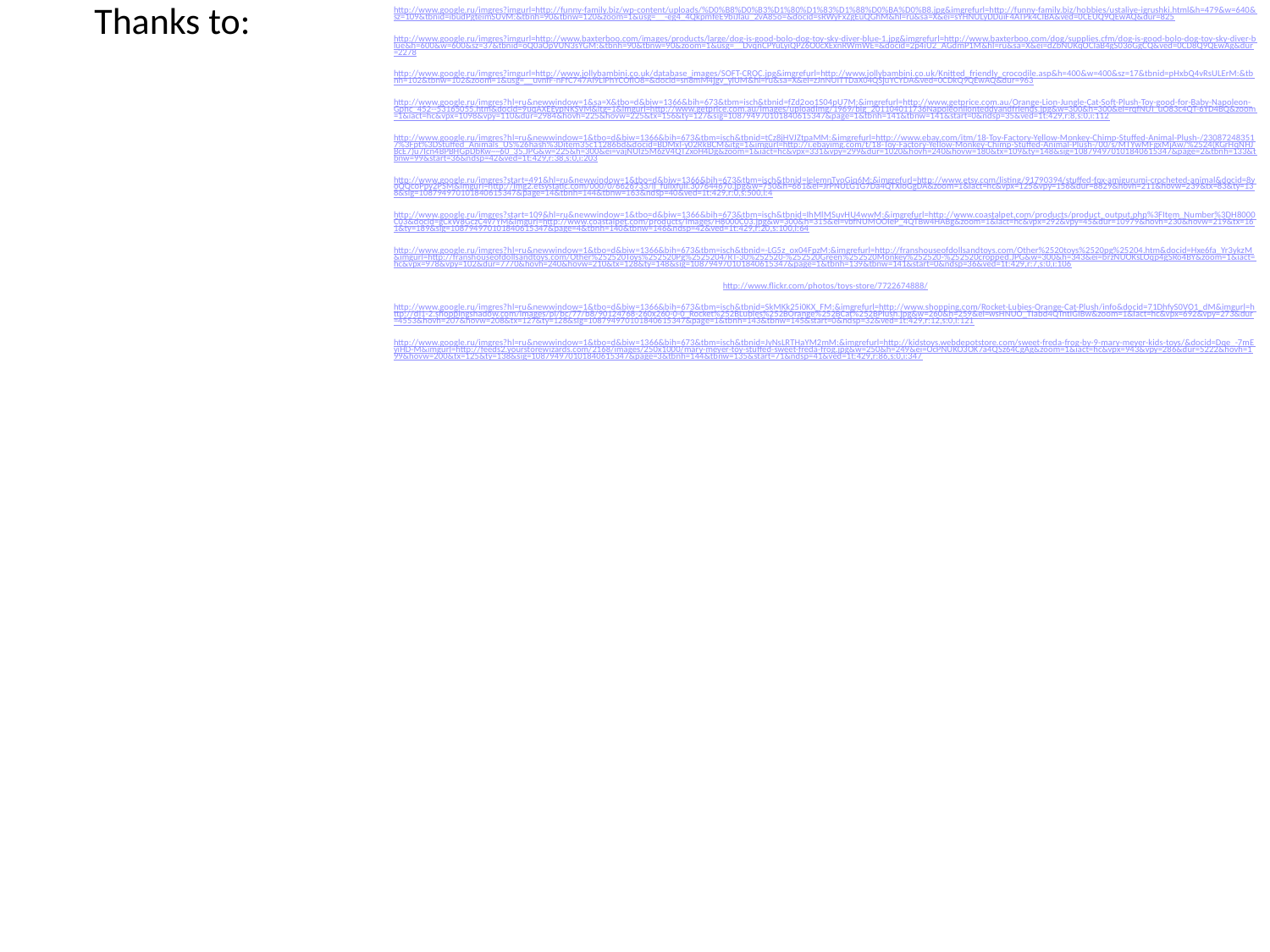

# Thanks to:
http://www.google.ru/imgres?imgurl=http://funny-family.biz/wp-content/uploads/%D0%B8%D0%B3%D1%80%D1%83%D1%88%D0%BA%D0%B8.jpg&imgrefurl=http://funny-family.biz/hobbies/ustaliye-igrushki.html&h=479&w=640&sz=109&tbnid=ibudPgteimSUvM:&tbnh=90&tbnw=120&zoom=1&usg=__-eg4_4QkpmfeE9biJlau_2vA85o=&docid=sRWyFxZgEuQGhM&hl=ru&sa=X&ei=sYHNULyDDuiF4ATPk4CIBA&ved=0CEUQ9QEwAQ&dur=825

http://www.google.ru/imgres?imgurl=http://www.baxterboo.com/images/products/large/dog-is-good-bolo-dog-toy-sky-diver-blue-1.jpg&imgrefurl=http://www.baxterboo.com/dog/supplies.cfm/dog-is-good-bolo-dog-toy-sky-diver-blue&h=600&w=600&sz=37&tbnid=oQ0aOpVUN3sYGM:&tbnh=90&tbnw=90&zoom=1&usg=__DvqnCPYuLyiQPZ6O0cXExnRWmWE=&docid=2p4iU2_AGdmP1M&hl=ru&sa=X&ei=dZbNUKqOCIaB4gS03oGgCQ&ved=0CD8Q9QEwAg&dur=2278

http://www.google.ru/imgres?imgurl=http://www.jollybambini.co.uk/database_images/SOFT-CROC.jpg&imgrefurl=http://www.jollybambini.co.uk/Knitted_friendly_crocodile.asp&h=400&w=400&sz=17&tbnid=pHxbQ4vRsULErM:&tbnh=102&tbnw=102&zoom=1&usg=__uvnfF-nFfC747Ai9LiPhYCOflO8=&docid=sn8mM4jgv_yiUM&hl=ru&sa=X&ei=zJnNUITTDaX04QSjuYCYDA&ved=0CDkQ9QEwAQ&dur=963

http://www.google.ru/imgres?hl=ru&newwindow=1&sa=X&tbo=d&biw=1366&bih=673&tbm=isch&tbnid=fZd2oo1S04pU7M:&imgrefurl=http://www.getprice.com.au/Orange-Lion-Jungle-Cat-Soft-Plush-Toy-good-for-Baby-Napoleon-Gpnc_452--53165055.htm&docid=9uqAXEEypNKSVM&itg=1&imgurl=http://www.getprice.com.au/images/uploadimg/1969/big_201104011736Napoleonlionteddyandfriends.jpg&w=300&h=300&ei=rqfNUI_uO83c4QT-6YD4BQ&zoom=1&iact=hc&vpx=1098&vpy=110&dur=2984&hovh=225&hovw=225&tx=156&ty=127&sig=108794970101840615347&page=1&tbnh=141&tbnw=141&start=0&ndsp=35&ved=1t:429,r:8,s:0,i:112

http://www.google.ru/imgres?hl=ru&newwindow=1&tbo=d&biw=1366&bih=673&tbm=isch&tbnid=tCz8jHVJZtpaMM:&imgrefurl=http://www.ebay.com/itm/18-Toy-Factory-Yellow-Monkey-Chimp-Stuffed-Animal-Plush-/230872483517%3Fpt%3DStuffed_Animals_US%26hash%3Ditem35c11286bd&docid=BDMxl-y02RkBCM&itg=1&imgurl=http://i.ebayimg.com/t/18-Toy-Factory-Yellow-Monkey-Chimp-Stuffed-Animal-Plush-/00/s/MTYwMFgxMjAw/%2524(KGrHqNHJBcE7)u7Icn4BPBHGpDbKw~~60_35.JPG&w=225&h=300&ei=vajNUIz5M6zV4QTZxoH4Dg&zoom=1&iact=hc&vpx=331&vpy=299&dur=1020&hovh=240&hovw=180&tx=109&ty=148&sig=108794970101840615347&page=2&tbnh=133&tbnw=99&start=36&ndsp=42&ved=1t:429,r:38,s:0,i:203

http://www.google.ru/imgres?start=491&hl=ru&newwindow=1&tbo=d&biw=1366&bih=673&tbm=isch&tbnid=IelemnTyoGiq6M:&imgrefurl=http://www.etsy.com/listing/91790394/stuffed-fox-amigurumi-crocheted-animal&docid=8yoQQcoPpy2PSM&imgurl=http://img2.etsystatic.com/000/0/6626733/il_fullxfull.307644670.jpg&w=750&h=661&ei=JrPNULG1G7Da4QTXloGgDA&zoom=1&iact=hc&vpx=125&vpy=156&dur=8829&hovh=211&hovw=239&tx=83&ty=138&sig=108794970101840615347&page=14&tbnh=144&tbnw=163&ndsp=40&ved=1t:429,r:0,s:500,i:4

http://www.google.ru/imgres?start=109&hl=ru&newwindow=1&tbo=d&biw=1366&bih=673&tbm=isch&tbnid=IhMlMSuvHU4wwM:&imgrefurl=http://www.coastalpet.com/products/product_output.php%3FItem_Number%3DH8000C03&docid=gCkW8GczC4v7YM&imgurl=http://www.coastalpet.com/products/images/H8000C03.jpg&w=300&h=315&ei=vbfNUMOOIeP_4QTBw4HABg&zoom=1&iact=hc&vpx=292&vpy=45&dur=10979&hovh=230&hovw=219&tx=161&ty=189&sig=108794970101840615347&page=4&tbnh=140&tbnw=146&ndsp=42&ved=1t:429,r:20,s:100,i:64

http://www.google.ru/imgres?hl=ru&newwindow=1&tbo=d&biw=1366&bih=673&tbm=isch&tbnid=-LG5z_ox04FpzM:&imgrefurl=http://franshouseofdollsandtoys.com/Other%2520toys%2520pg%25204.htm&docid=Hxe6fa_Yr3ykzM&imgurl=http://franshouseofdollsandtoys.com/Other%252520Toys%252520Pg%2525204/RT-30%252520-%252520Green%252520Monkey%252520-%252520cropped.JPG&w=300&h=343&ei=brzNUOKsLOqp4gSRo4BY&zoom=1&iact=hc&vpx=978&vpy=102&dur=7770&hovh=240&hovw=210&tx=128&ty=148&sig=108794970101840615347&page=1&tbnh=139&tbnw=141&start=0&ndsp=36&ved=1t:429,r:7,s:0,i:106

http://www.flickr.com/photos/toys-store/7722674888/

http://www.google.ru/imgres?hl=ru&newwindow=1&tbo=d&biw=1366&bih=673&tbm=isch&tbnid=SkMKk25i0KX_FM:&imgrefurl=http://www.shopping.com/Rocket-Lubies-Orange-Cat-Plush/info&docid=71DhfyS0VO1_dM&imgurl=http://di1-2.shoppingshadow.com/images/pi/bc/77/b8/90124768-260x260-0-0_Rocket%252BLubies%252BOrange%252BCat%252BPlush.jpg&w=260&h=259&ei=wsHNUO_TIabd4QTntIGIBw&zoom=1&iact=hc&vpx=692&vpy=273&dur=4553&hovh=207&hovw=208&tx=127&ty=128&sig=108794970101840615347&page=1&tbnh=143&tbnw=145&start=0&ndsp=32&ved=1t:429,r:12,s:0,i:121

http://www.google.ru/imgres?hl=ru&newwindow=1&tbo=d&biw=1366&bih=673&tbm=isch&tbnid=JvNsLRTHaYM2mM:&imgrefurl=http://kidstoys.webdepotstore.com/sweet-freda-frog-by-9-mary-meyer-kids-toys/&docid=Dqe_-7mEyiHD-M&imgurl=http://feeds2.yourstorewizards.com/2168/images/250x1000/mary-meyer-toy-stuffed-sweet-freda-frog.jpg&w=250&h=249&ei=OcPNUKO3OK7a4QSz64CgAg&zoom=1&iact=hc&vpx=943&vpy=286&dur=5222&hovh=199&hovw=200&tx=125&ty=138&sig=108794970101840615347&page=3&tbnh=144&tbnw=135&start=71&ndsp=41&ved=1t:429,r:86,s:0,i:347